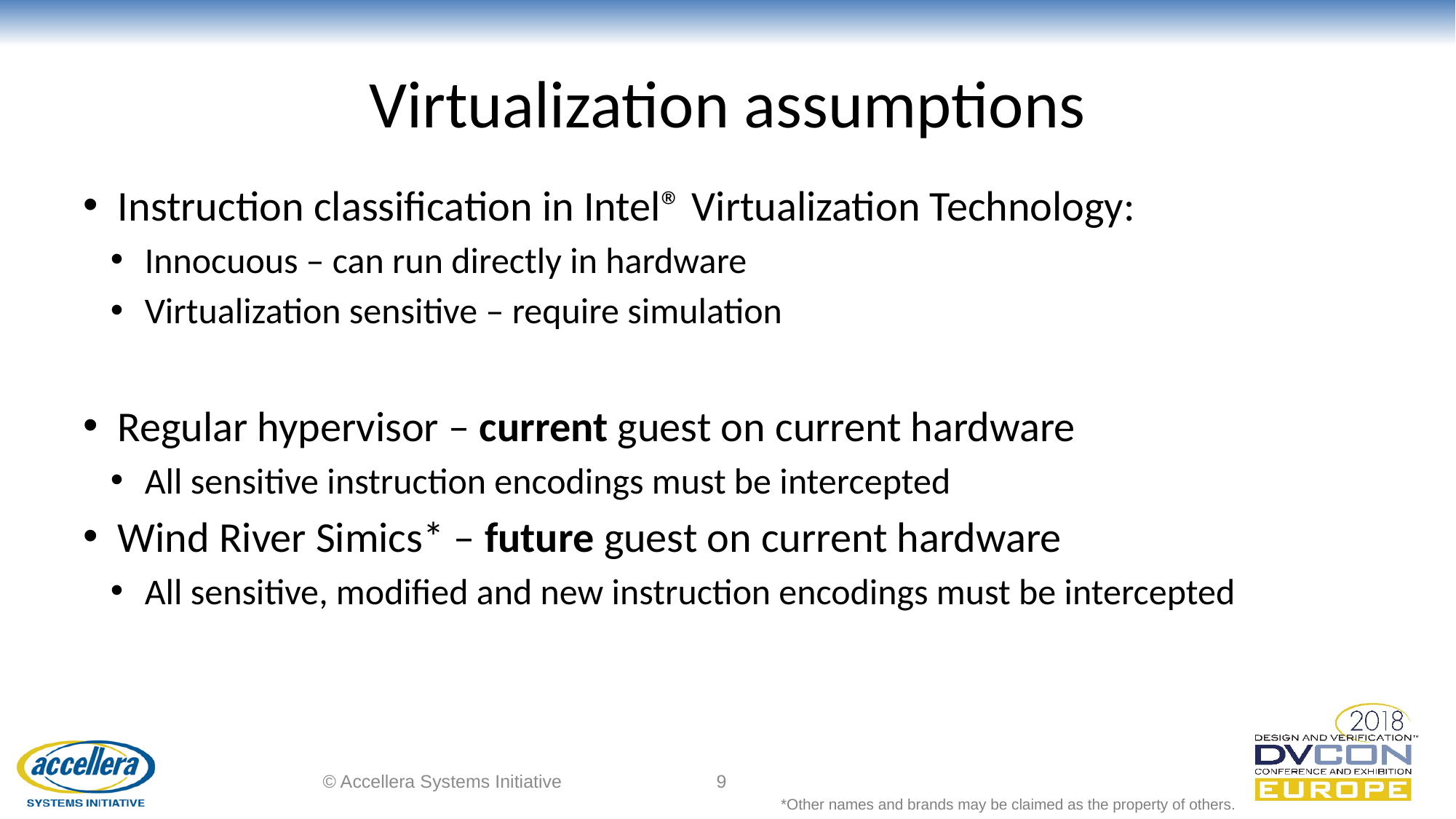

# Virtualization assumptions
Instruction classification in Intel® Virtualization Technology:
Innocuous – can run directly in hardware
Virtualization sensitive – require simulation

Regular hypervisor – current guest on current hardware
All sensitive instruction encodings must be intercepted
Wind River Simics* – future guest on current hardware
All sensitive, modified and new instruction encodings must be intercepted

© Accellera Systems Initiative
9
*Other names and brands may be claimed as the property of others.